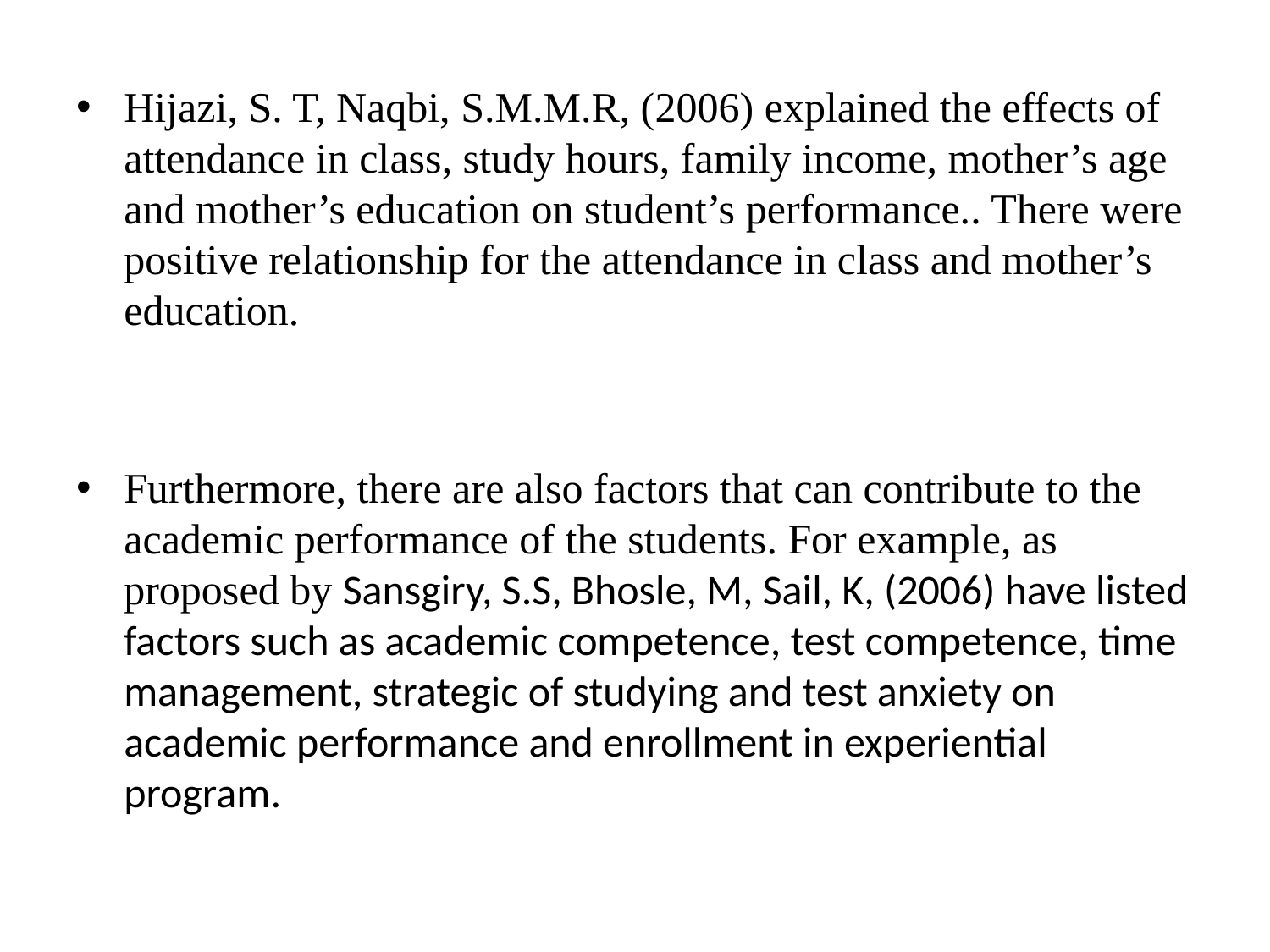

Hijazi, S. T, Naqbi, S.M.M.R, (2006) explained the effects of attendance in class, study hours, family income, mother’s age and mother’s education on student’s performance.. There were positive relationship for the attendance in class and mother’s education.

Furthermore, there are also factors that can contribute to the academic performance of the students. For example, as proposed by Sansgiry, S.S, Bhosle, M, Sail, K, (2006) have listed factors such as academic competence, test competence, time management, strategic of studying and test anxiety on academic performance and enrollment in experiential program.